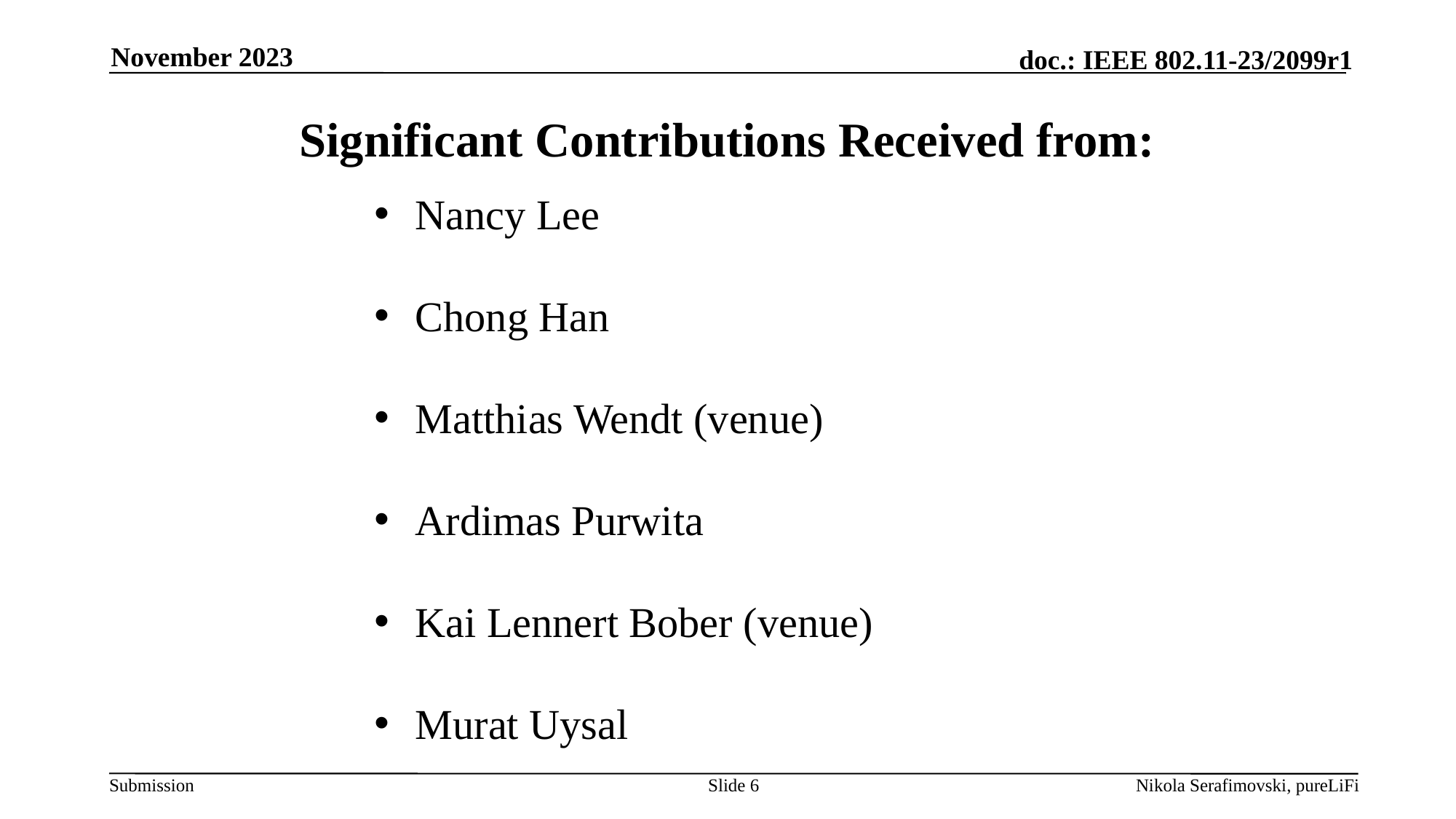

November 2023
# Significant Contributions Received from:
Nancy Lee

Chong Han

Matthias Wendt (venue)

Ardimas Purwita

Kai Lennert Bober (venue)

Murat Uysal
Slide 6
Nikola Serafimovski, pureLiFi